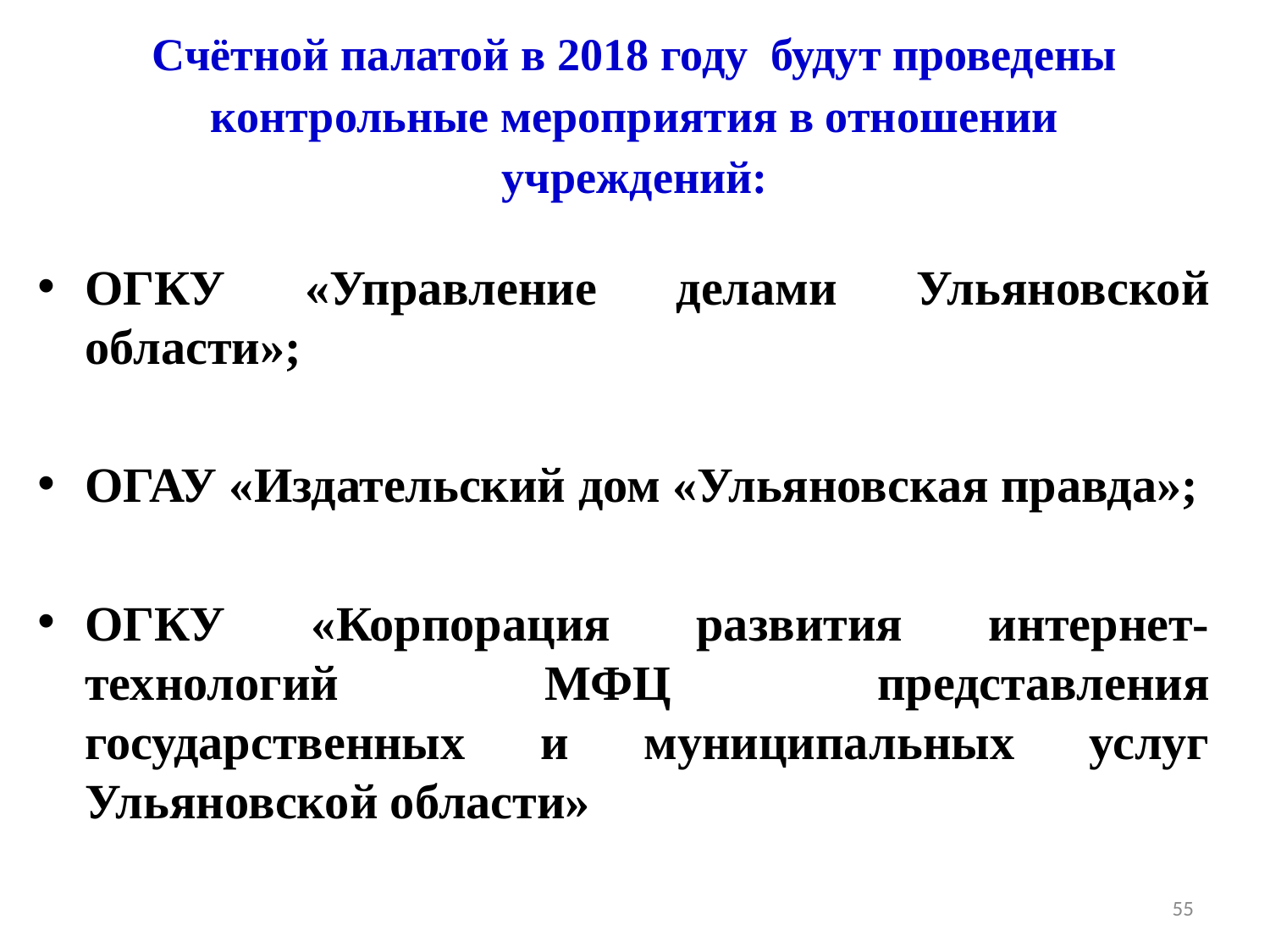

# Счётной палатой в 2018 году  будут проведены контрольные мероприятия в отношении учреждений:
ОГКУ «Управление делами Ульяновской области»;

ОГАУ «Издательский дом «Ульяновская правда»;

ОГКУ «Корпорация развития интернет-технологий МФЦ представления государственных и муниципальных услуг Ульяновской области»
55